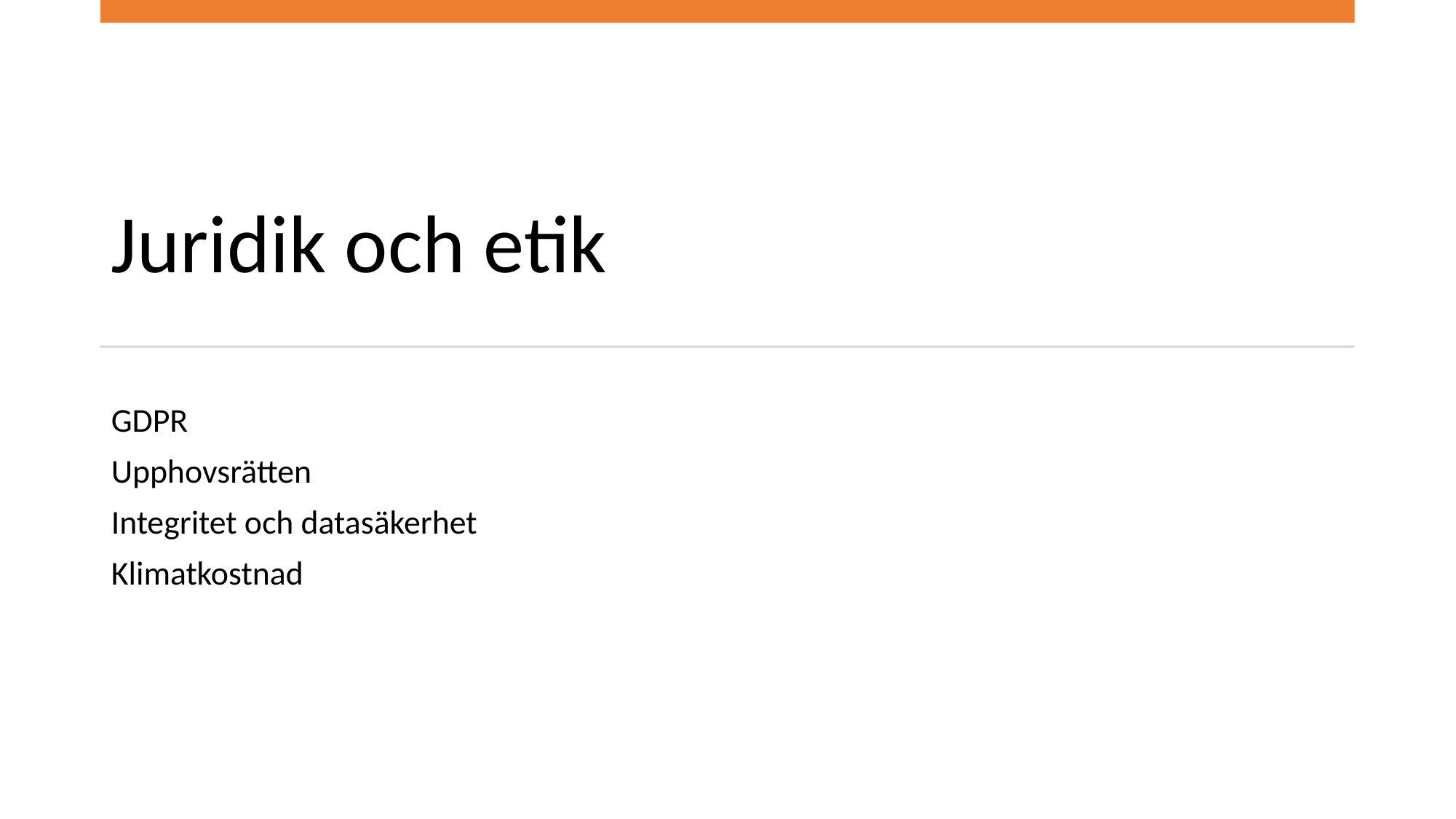

# Juridik och etik

GDPR
Upphovsrätten
Integritet och datasäkerhet
Klimatkostnad